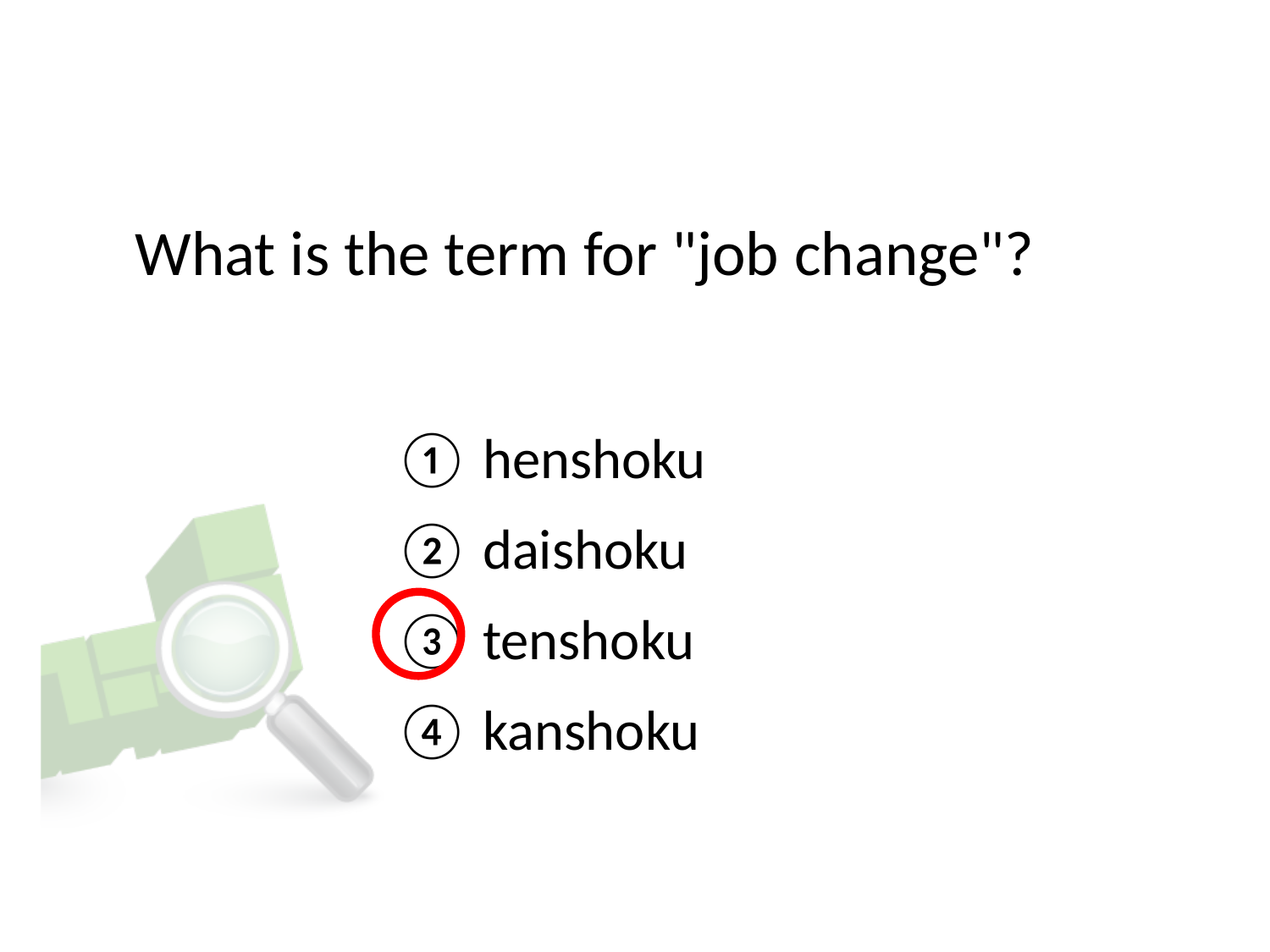

# What is the term for "job change"?
① henshoku
② daishoku
③ tenshoku
④ kanshoku